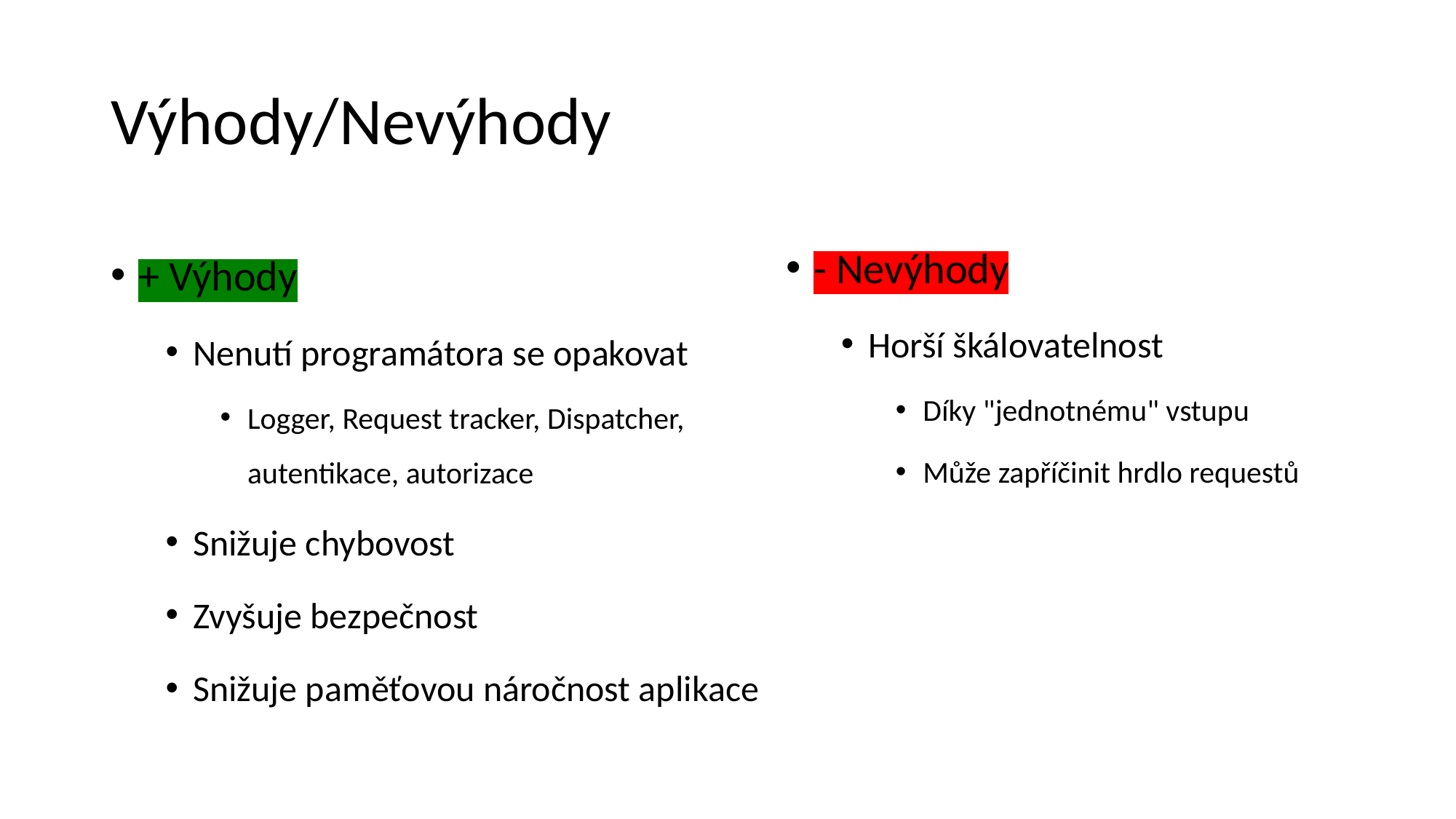

# Výhody/Nevýhody
- Nevýhody
Horší škálovatelnost
Díky "jednotnému" vstupu
Může zapříčinit hrdlo requestů

+ Výhody
Nenutí programátora se opakovat
Logger, Request tracker, Dispatcher, autentikace, autorizace
Snižuje chybovost
Zvyšuje bezpečnost
Snižuje paměťovou náročnost aplikace